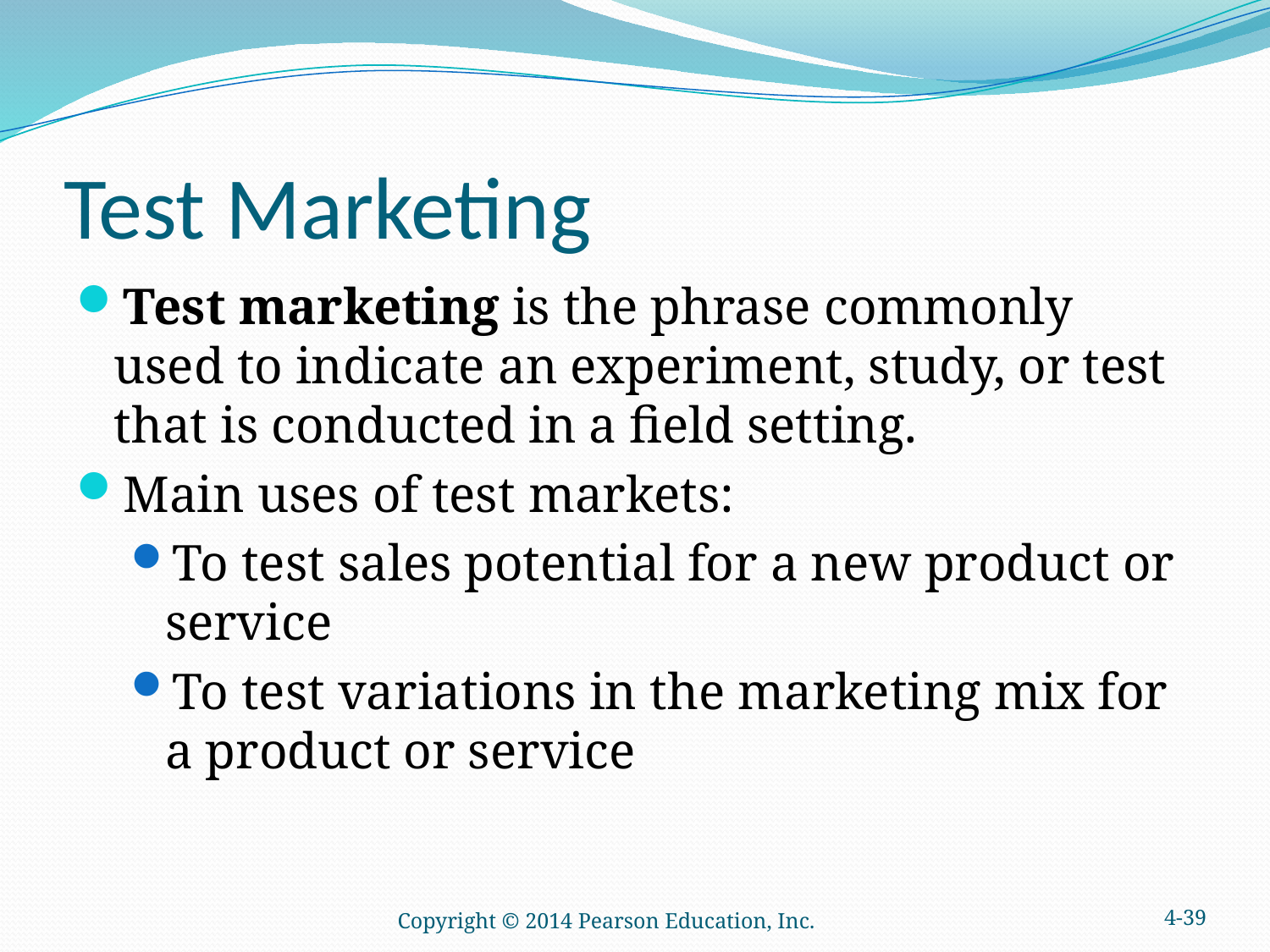

# Test Marketing
Test marketing is the phrase commonly used to indicate an experiment, study, or test that is conducted in a field setting.
Main uses of test markets:
To test sales potential for a new product or service
To test variations in the marketing mix for a product or service

Copyright © 2014 Pearson Education, Inc.
4-39